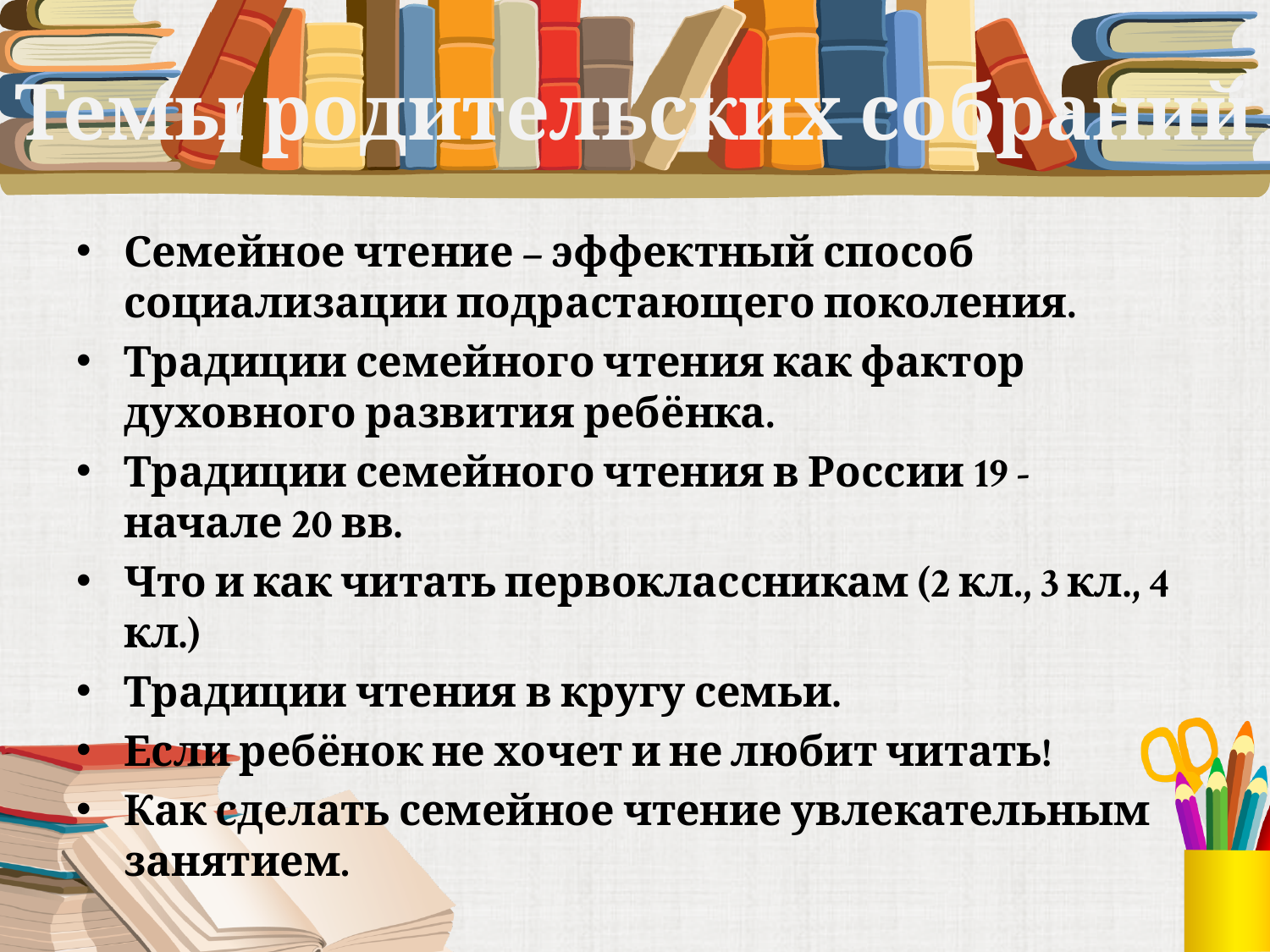

# Темы родительских собраний
Семейное чтение – эффектный способ социализации подрастающего поколения.
Традиции семейного чтения как фактор духовного развития ребёнка.
Традиции семейного чтения в России 19 - начале 20 вв.
Что и как читать первоклассникам (2 кл., 3 кл., 4 кл.)
Традиции чтения в кругу семьи.
Если ребёнок не хочет и не любит читать!
Как сделать семейное чтение увлекательным занятием.